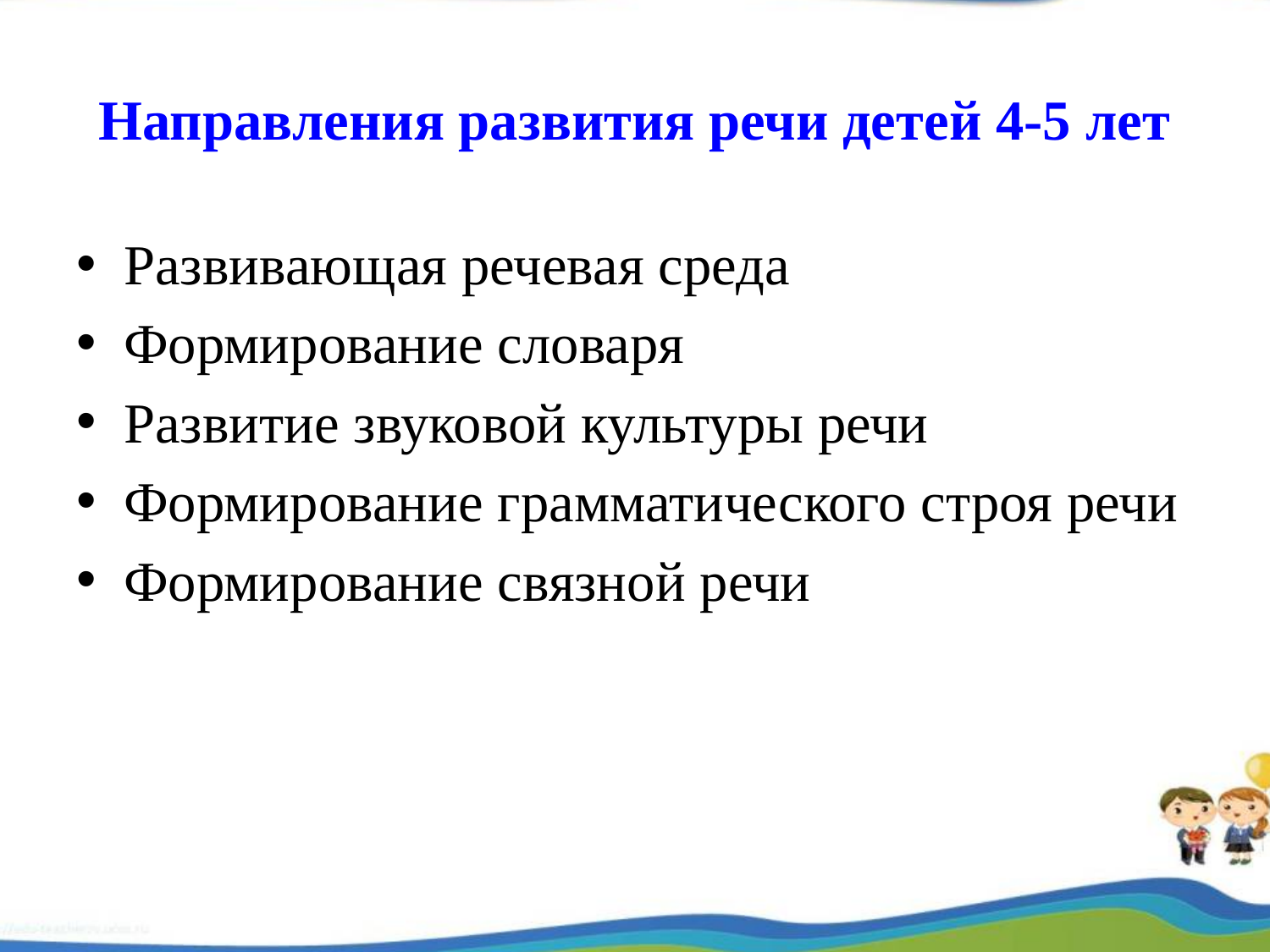

# Направления развития речи детей 4-5 лет
Развивающая речевая среда
Формирование словаря
Развитие звуковой культуры речи
Формирование грамматического строя речи
Формирование связной речи